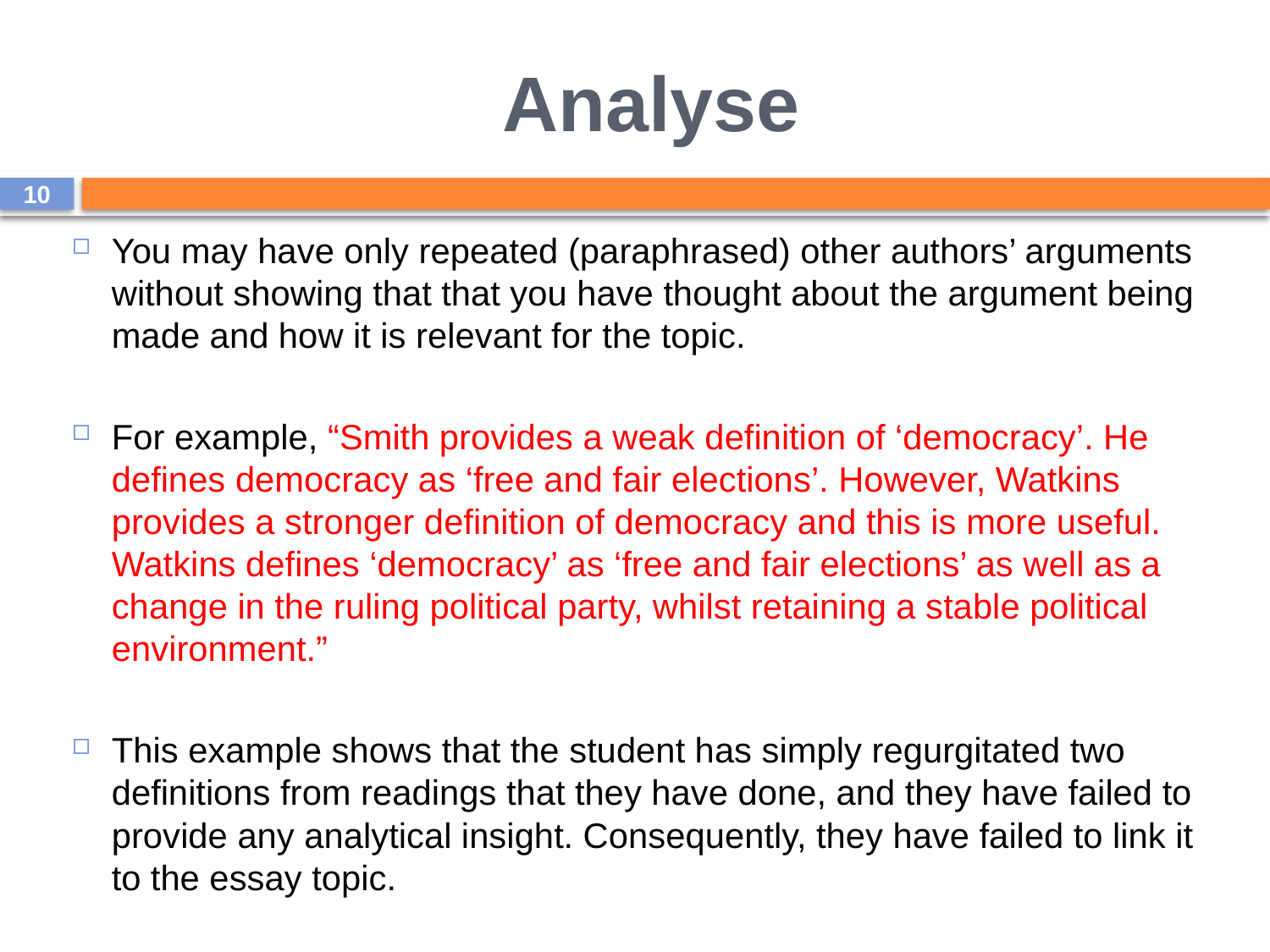

# Analyse
10
You may have only repeated (paraphrased) other authors’ arguments without showing that that you have thought about the argument being made and how it is relevant for the topic.

For example, “Smith provides a weak definition of ‘democracy’. He defines democracy as ‘free and fair elections’. However, Watkins provides a stronger definition of democracy and this is more useful. Watkins defines ‘democracy’ as ‘free and fair elections’ as well as a change in the ruling political party, whilst retaining a stable political environment.”

This example shows that the student has simply regurgitated two definitions from readings that they have done, and they have failed to provide any analytical insight. Consequently, they have failed to link it to the essay topic.